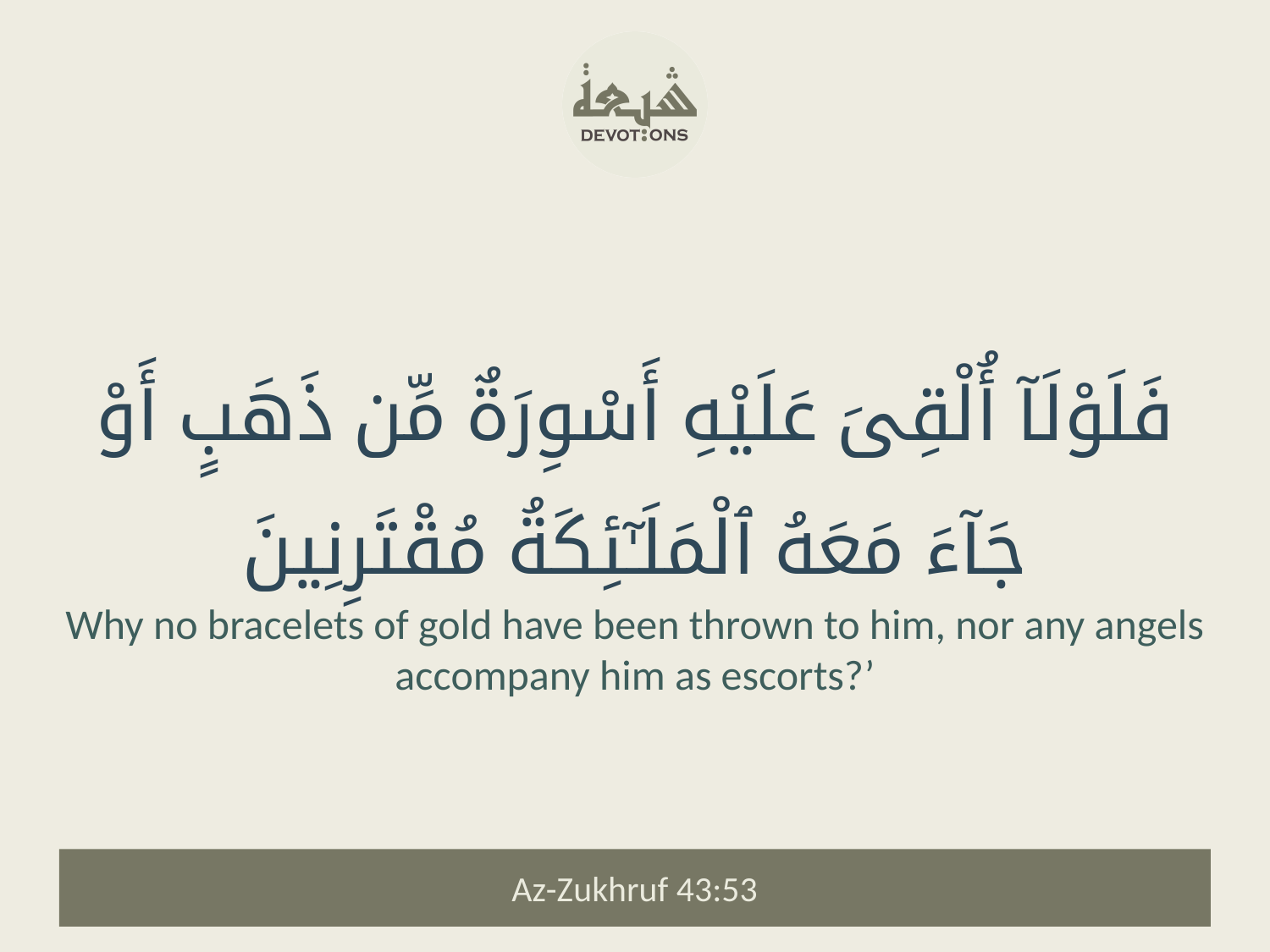

فَلَوْلَآ أُلْقِىَ عَلَيْهِ أَسْوِرَةٌ مِّن ذَهَبٍ أَوْ جَآءَ مَعَهُ ٱلْمَلَـٰٓئِكَةُ مُقْتَرِنِينَ
Why no bracelets of gold have been thrown to him, nor any angels accompany him as escorts?’
Az-Zukhruf 43:53